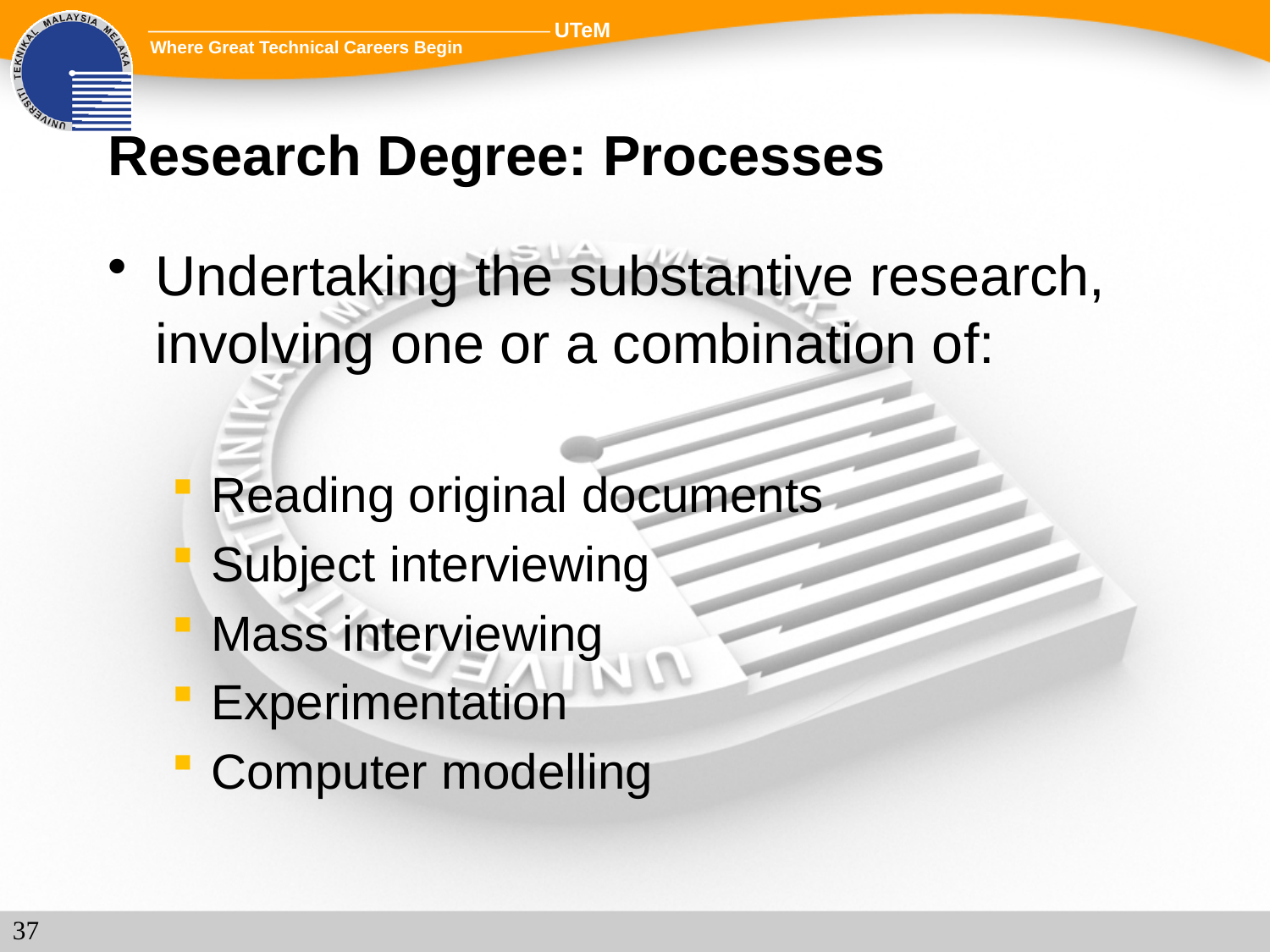

# Research Degree: Processes
Undertaking the substantive research, involving one or a combination of:

Reading original documents
Subject interviewing
Mass interviewing
Experimentation
Computer modelling